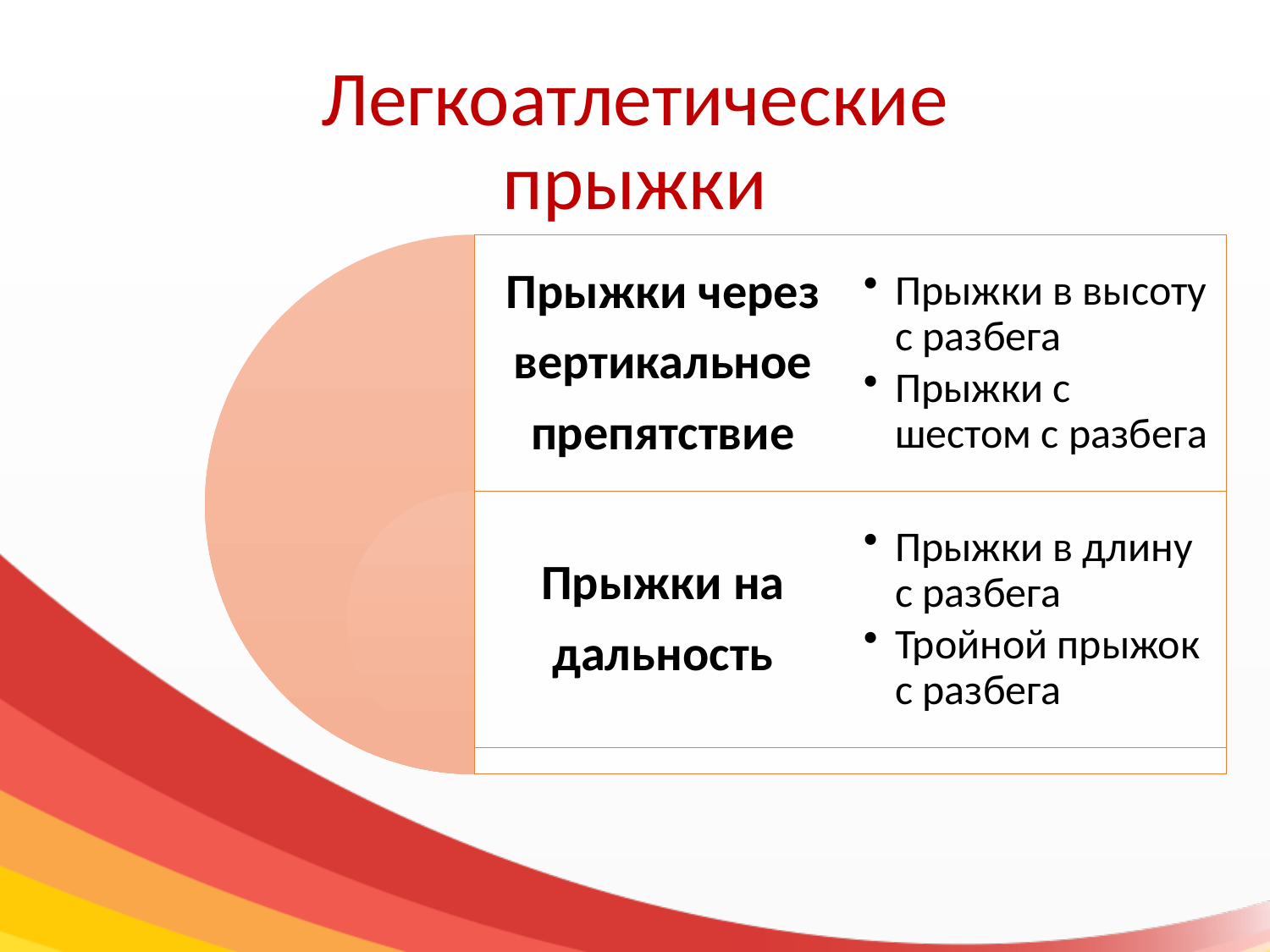

# Легкоатлетические прыжки
Прыжки через
вертикальное
препятствие
Прыжки на
дальность
Прыжки в высоту с разбега
Прыжки с шестом с разбега
Прыжки в длину с разбега
Тройной прыжок с разбега